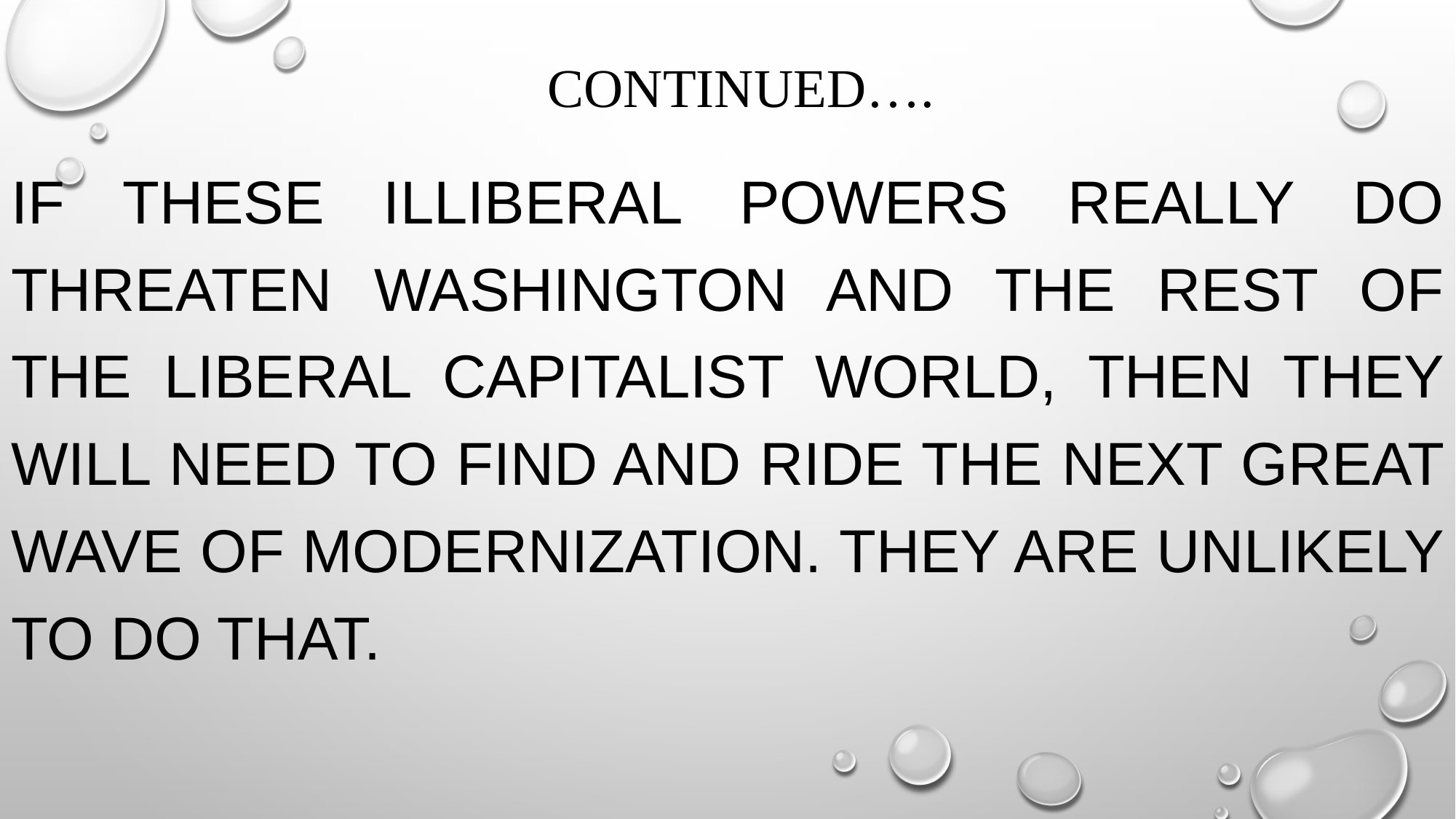

# continued….
if these illiberal powers really do threaten Washington and the rest of the liberal capitalist world, then they will need to find and ride the next great wave of modernization. They are unlikely to do that.